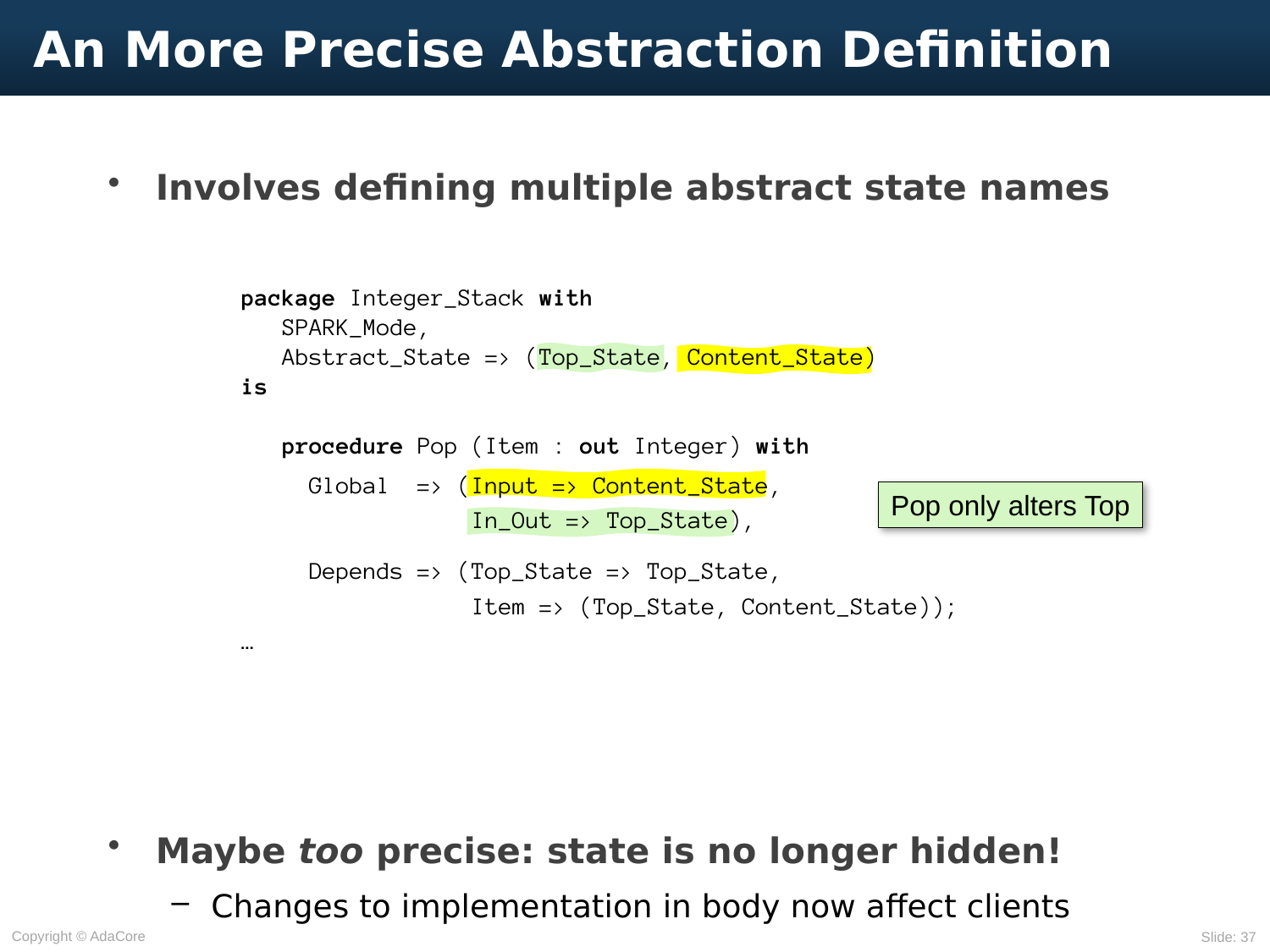

# An More Precise Abstraction Definition
Involves defining multiple abstract state names

Maybe too precise: state is no longer hidden!
Changes to implementation in body now affect clients
package Integer_Stack with
   SPARK_Mode,
   Abstract_State => (Top_State, Content_State)
is

   procedure Pop (Item : out Integer) with
     Global  => (Input => Content_State,
                 In_Out => Top_State),
     Depends => (Top_State => Top_State,
                 Item => (Top_State, Content_State));
…

Pop only alters Top